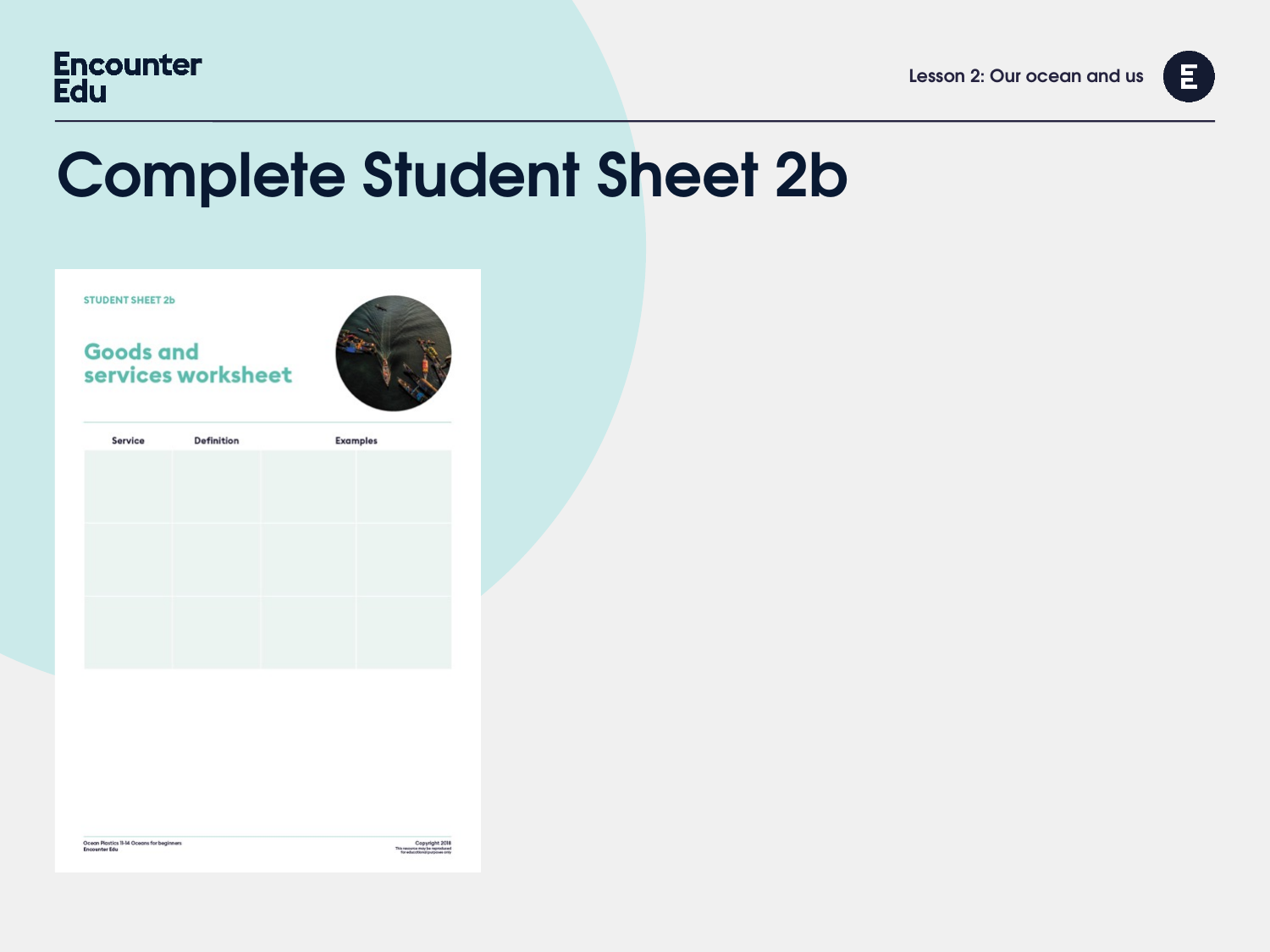

# Lesson 2: Our ocean and us
Complete Student Sheet 2b